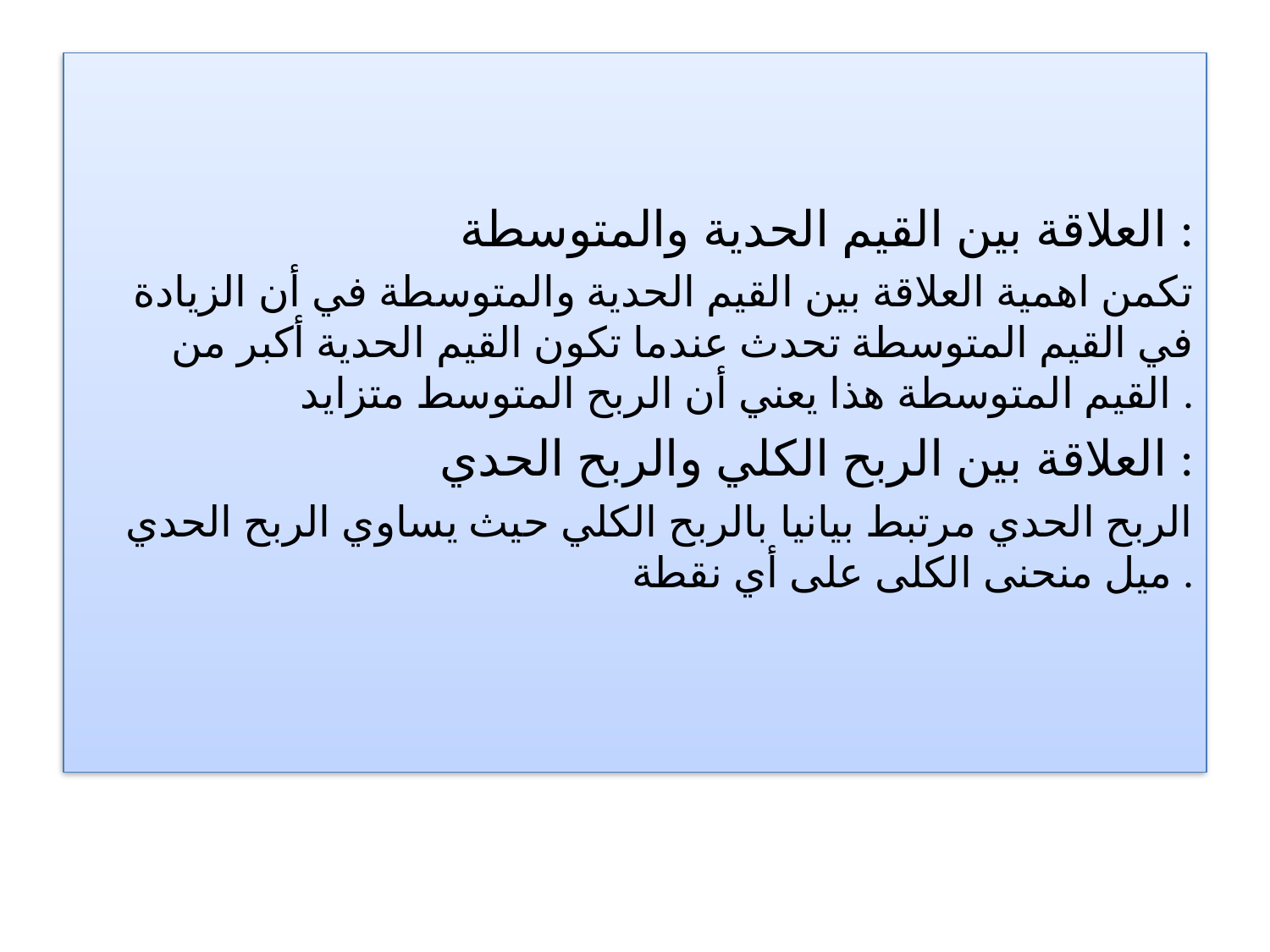

العلاقة بين القيم الحدية والمتوسطة :
تكمن اهمية العلاقة بين القيم الحدية والمتوسطة في أن الزيادة في القيم المتوسطة تحدث عندما تكون القيم الحدية أكبر من القيم المتوسطة هذا يعني أن الربح المتوسط متزايد .
العلاقة بين الربح الكلي والربح الحدي :
الربح الحدي مرتبط بيانيا بالربح الكلي حيث يساوي الربح الحدي ميل منحنى الكلى على أي نقطة .